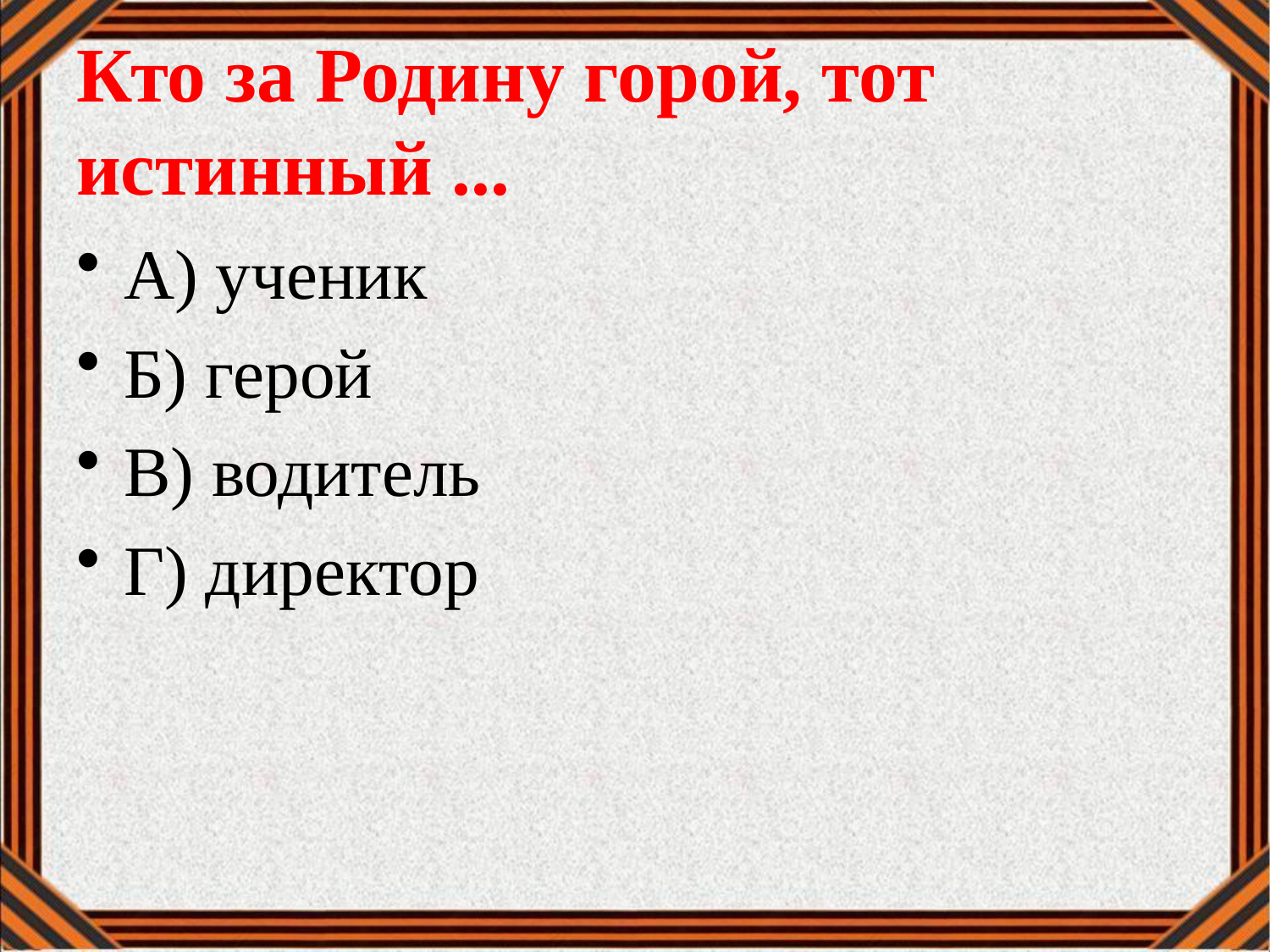

# Кто за Родину горой, тот истинный ...
А) ученик
Б) герой
В) водитель
Г) директор